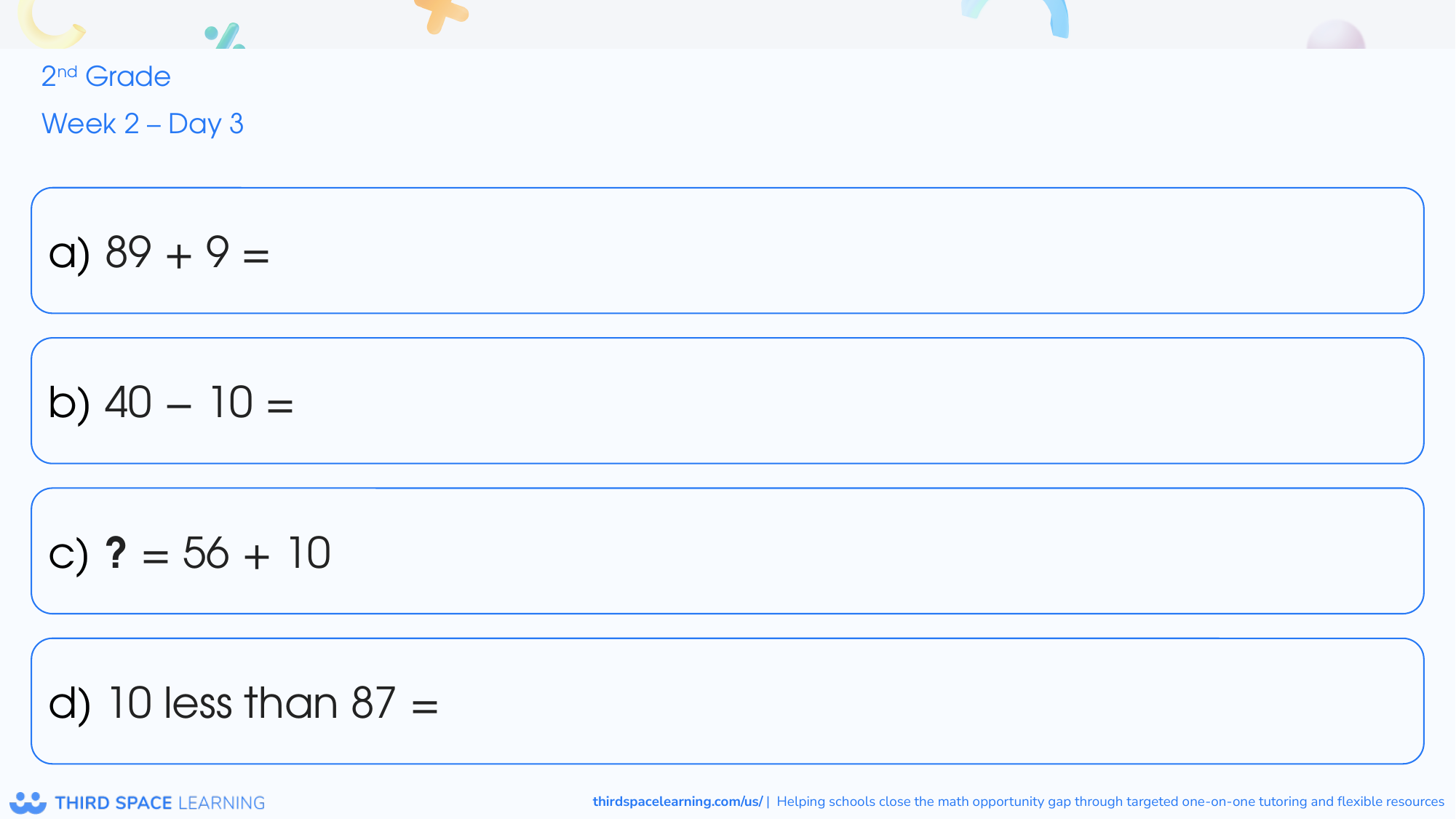

2nd Grade
Week 2 – Day 3
89 + 9 =
40 − 10 =
? = 56 + 10
10 less than 87 =